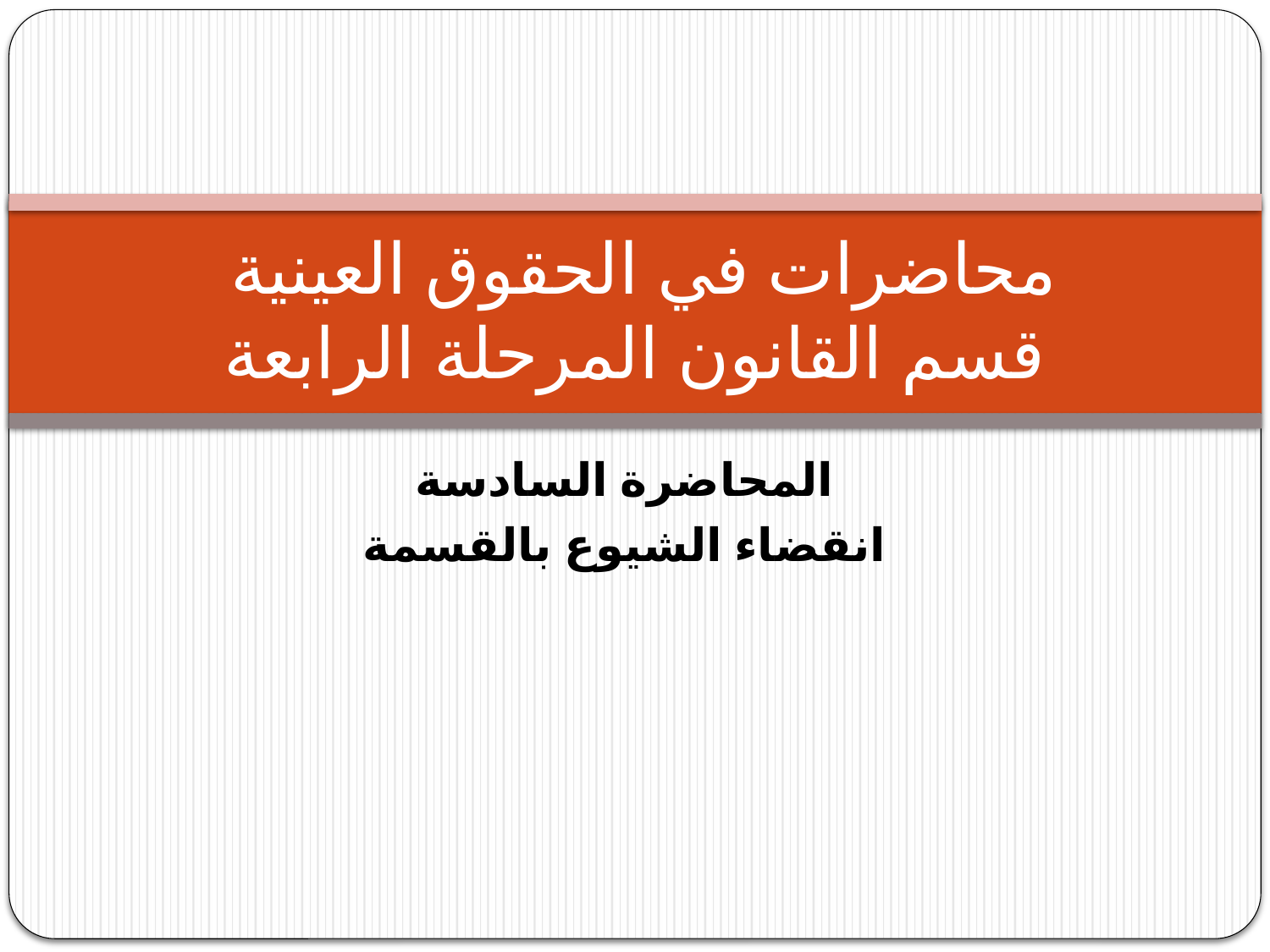

# محاضرات في الحقوق العينية قسم القانون المرحلة الرابعة
المحاضرة السادسة
انقضاء الشيوع بالقسمة